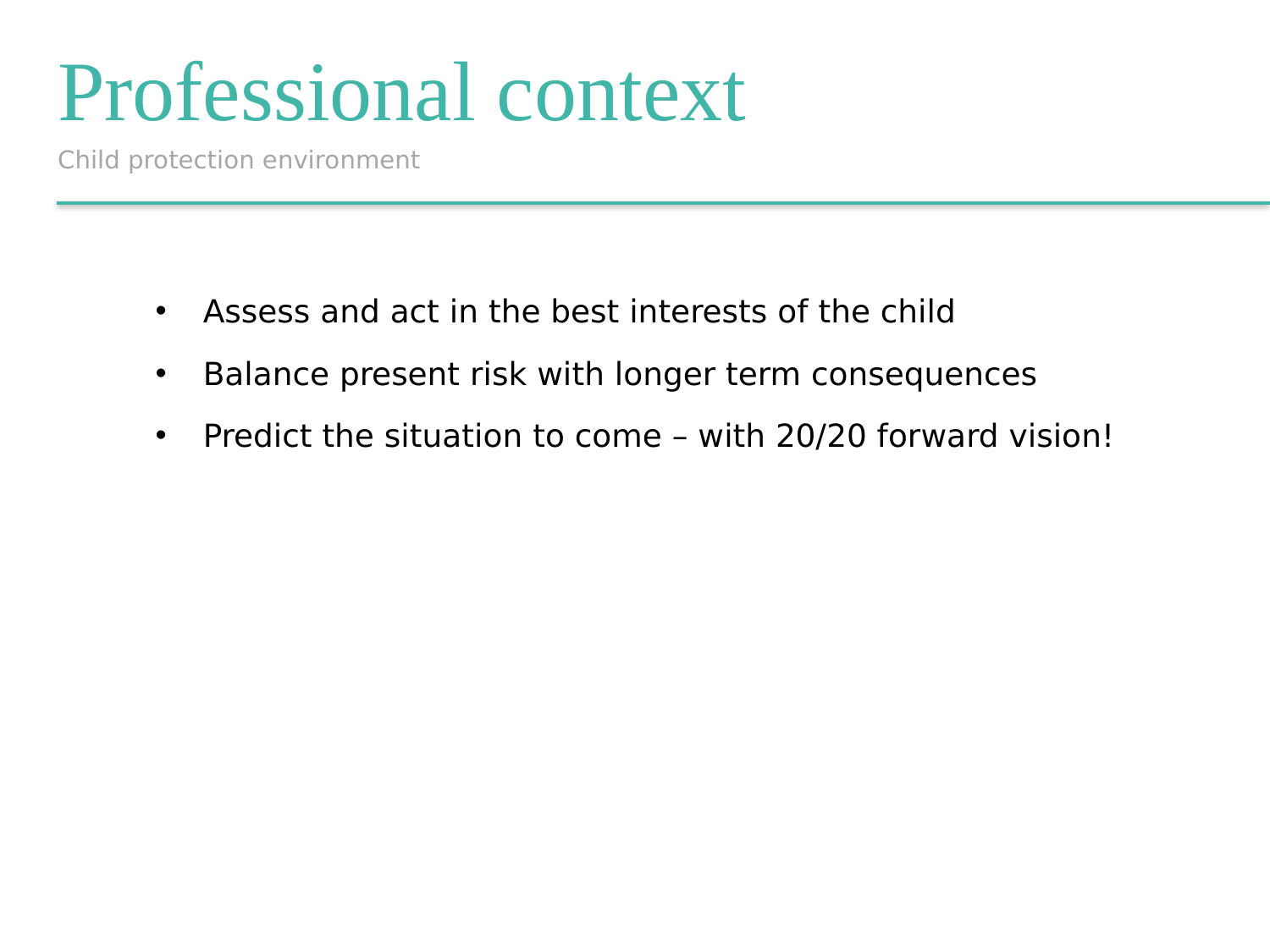

Professional context
Child protection environment
Assess and act in the best interests of the child
Balance present risk with longer term consequences
Predict the situation to come – with 20/20 forward vision!